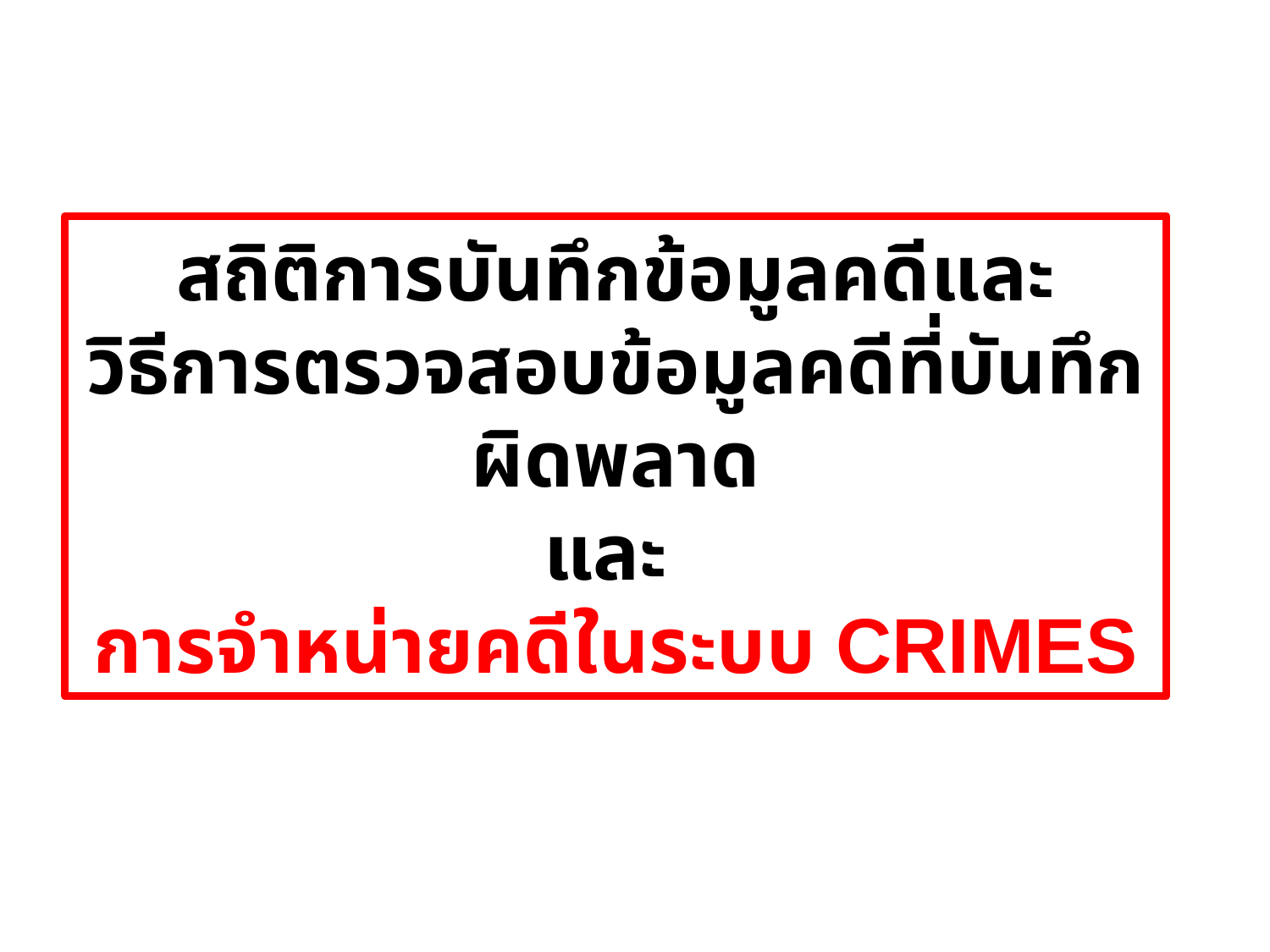

# สถิติการบันทึกข้อมูลคดีและ วิธีการตรวจสอบข้อมูลคดีที่บันทึกผิดพลาด และ การจำหน่ายคดีในระบบ CRIMES